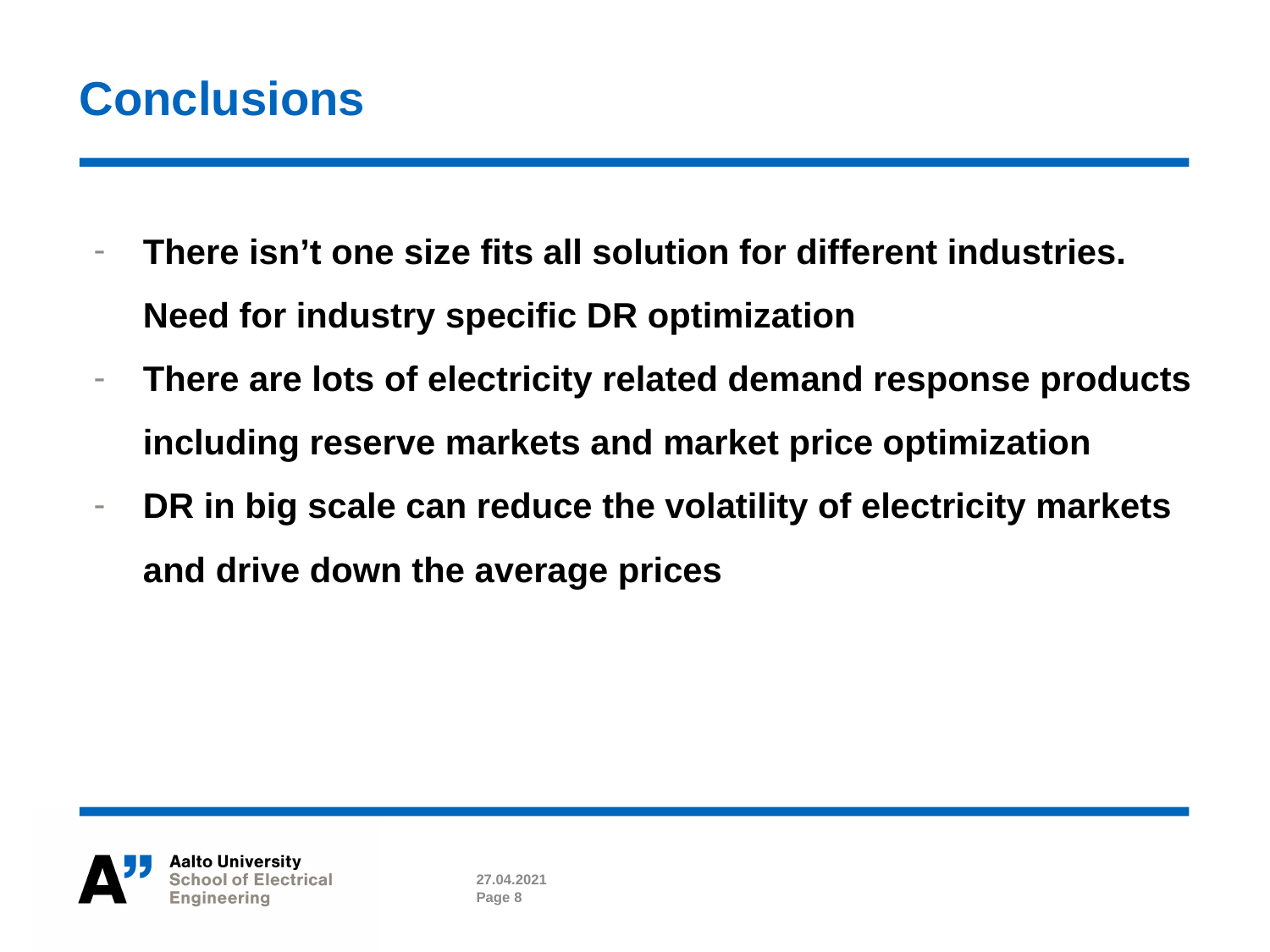

# Conclusions
There isn’t one size fits all solution for different industries. Need for industry specific DR optimization
There are lots of electricity related demand response products including reserve markets and market price optimization
DR in big scale can reduce the volatility of electricity markets and drive down the average prices

27.04.2021

Page 8